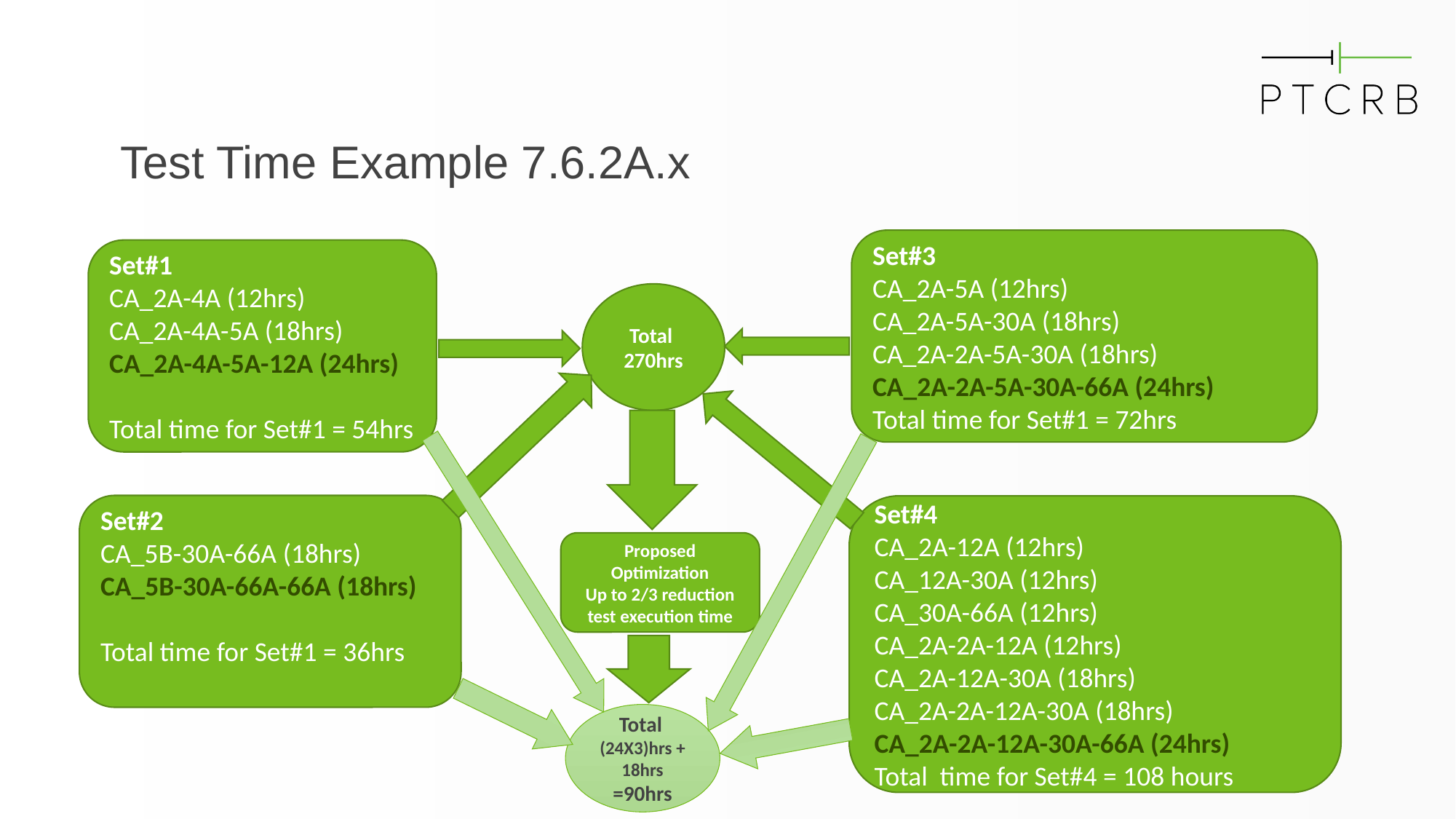

# Test Time Example 7.6.2A.x

Set#3
CA_2A-5A (12hrs)
CA_2A-5A-30A (18hrs)
CA_2A-2A-5A-30A (18hrs)
CA_2A-2A-5A-30A-66A (24hrs)
Total time for Set#1 = 72hrs

Set#1
CA_2A-4A (12hrs)
CA_2A-4A-5A (18hrs)
CA_2A-4A-5A-12A (24hrs)

Total time for Set#1 = 54hrs

Total  270hrs

Set#2
CA_5B-30A-66A (18hrs)
CA_5B-30A-66A-66A (18hrs)

Total time for Set#1 = 36hrs

Set#4
CA_2A-12A (12hrs)
CA_12A-30A (12hrs)
CA_30A-66A (12hrs)
CA_2A-2A-12A (12hrs)
CA_2A-12A-30A (18hrs)
CA_2A-2A-12A-30A (18hrs)
CA_2A-2A-12A-30A-66A (24hrs)
Total  time for Set#4 = 108 hours
Proposed Optimization
Up to 2/3 reduction test execution time

Total
(24X3)hrs + 18hrs =90hrs